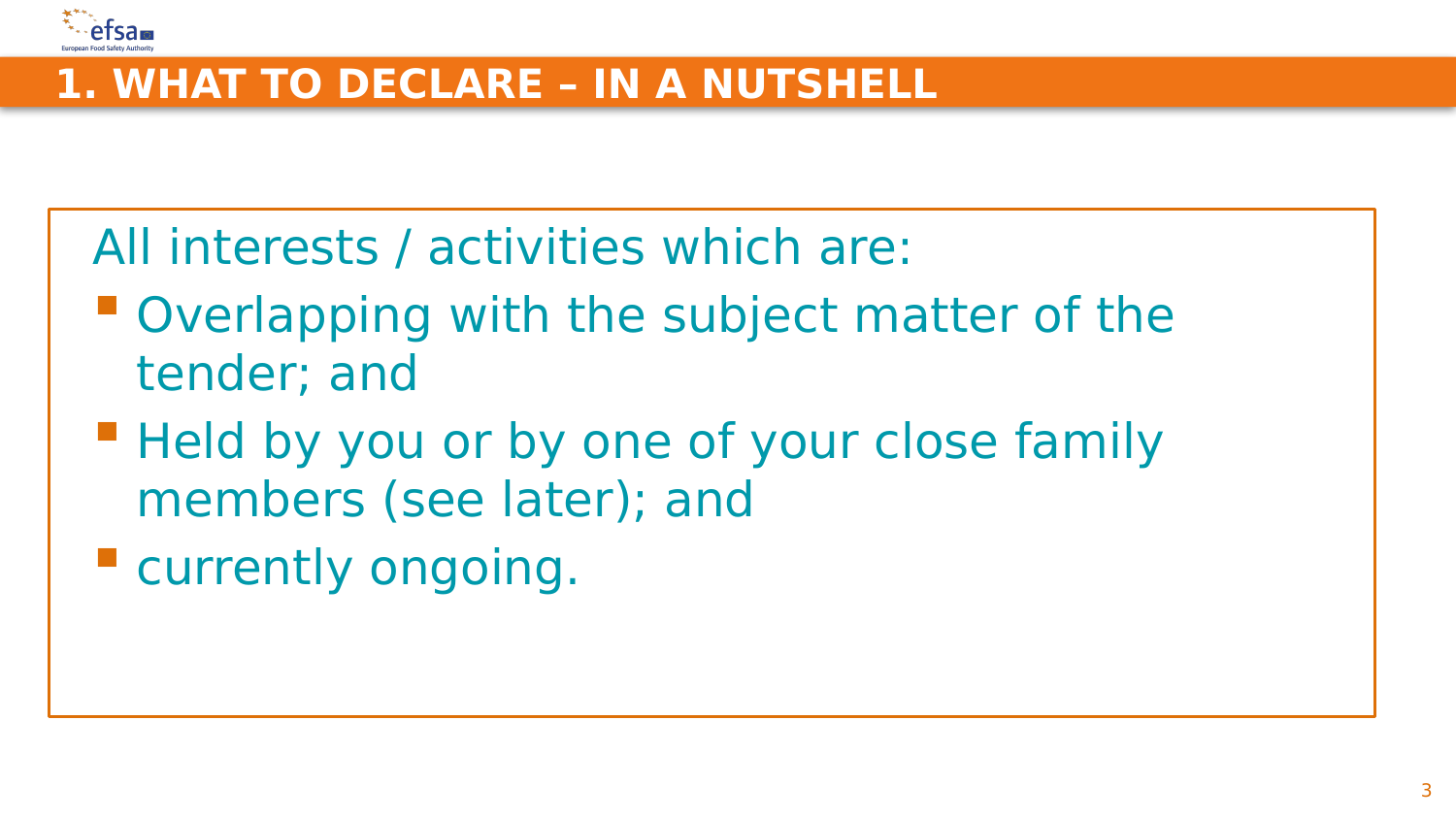

# 1. WHAT TO DECLARE – IN A NUTSHELL
All interests / activities which are:
Overlapping with the subject matter of the tender; and
Held by you or by one of your close family members (see later); and
currently ongoing.